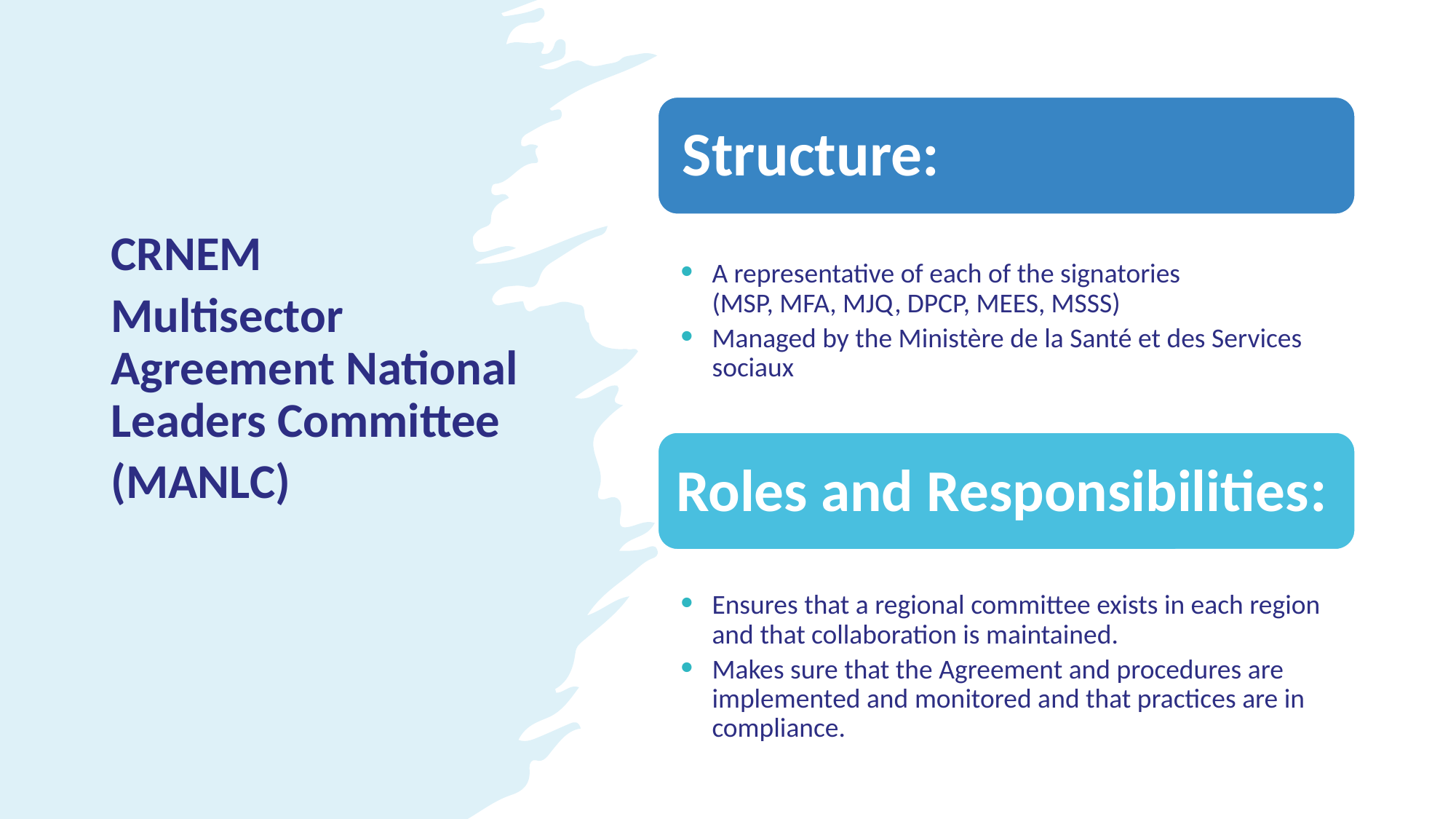

CRNEM
Multisector Agreement National Leaders Committee
(MANLC)

Structure:

A representative of each of the signatories
(MSP, MFA, MJQ, DPCP, MEES, MSSS)
Managed by the Ministère de la Santé et des Services sociaux

Roles and Responsibilities:

Ensures that a regional committee exists in each region and that collaboration is maintained.
Makes sure that the Agreement and procedures are implemented and monitored and that practices are in compliance.
16